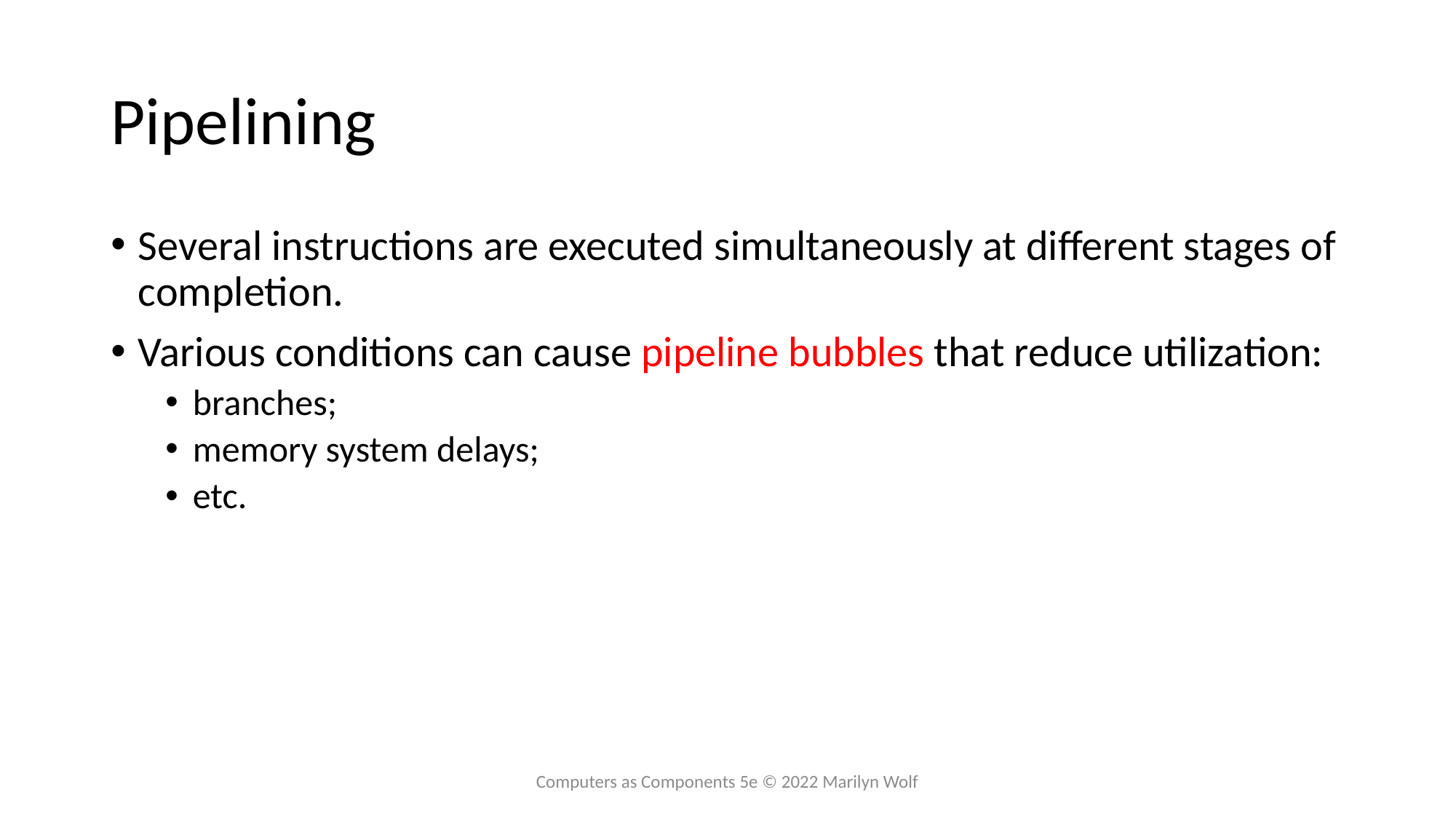

# Pipelining
Several instructions are executed simultaneously at different stages of completion.
Various conditions can cause pipeline bubbles that reduce utilization:
branches;
memory system delays;
etc.
Computers as Components 5e © 2022 Marilyn Wolf